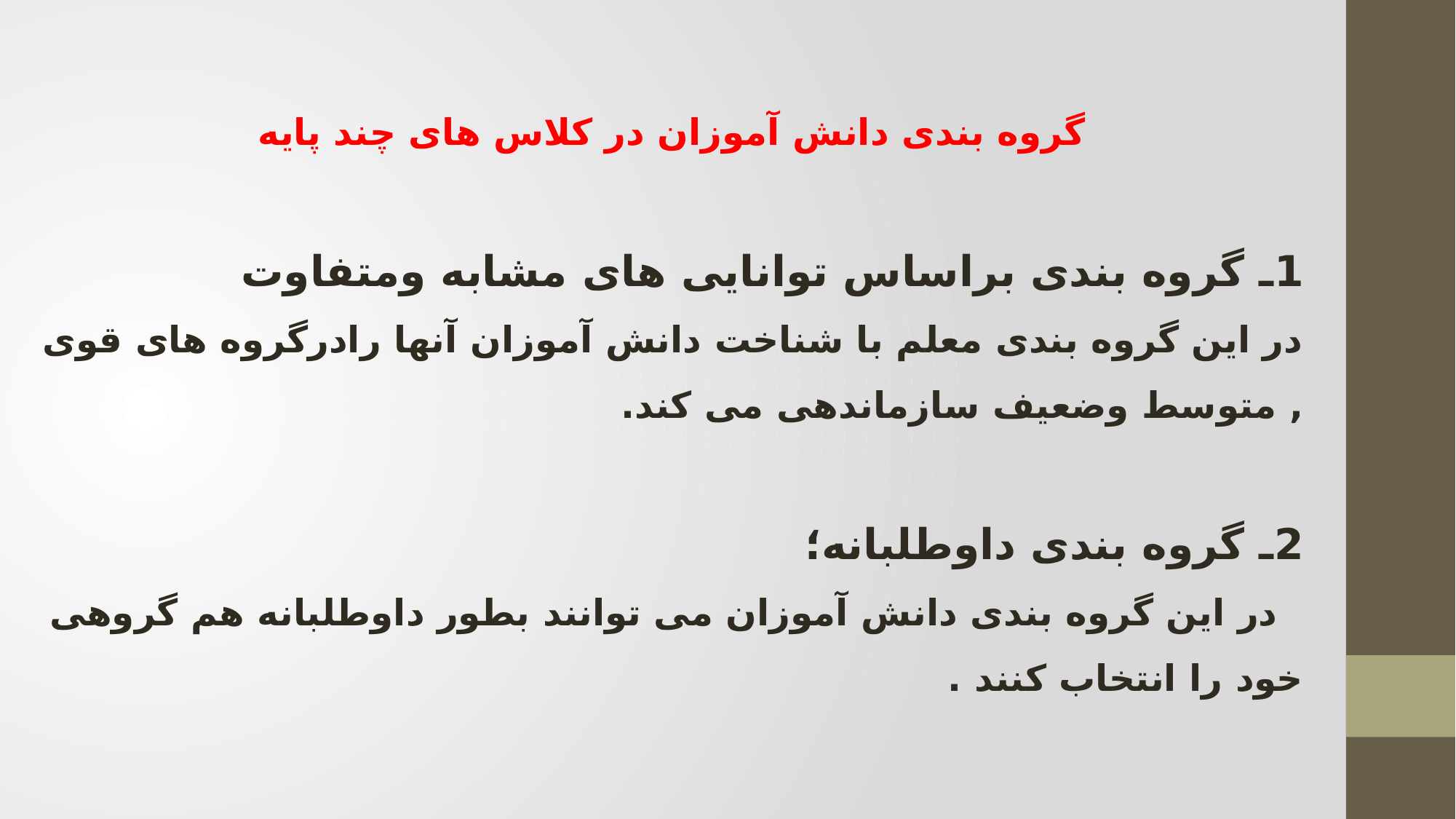

گروه بندی دانش آموزان در کلاس های چند پایه

1ـ گروه بندی براساس توانایی های مشابه ومتفاوت
در این گروه بندی معلم با شناخت دانش آموزان آنها رادرگروه های قوی , متوسط وضعیف سازماندهی می کند.

2ـ گروه بندی داوطلبانه؛
  در این گروه بندی دانش آموزان می توانند بطور داوطلبانه هم گروهی خود را انتخاب کنند .